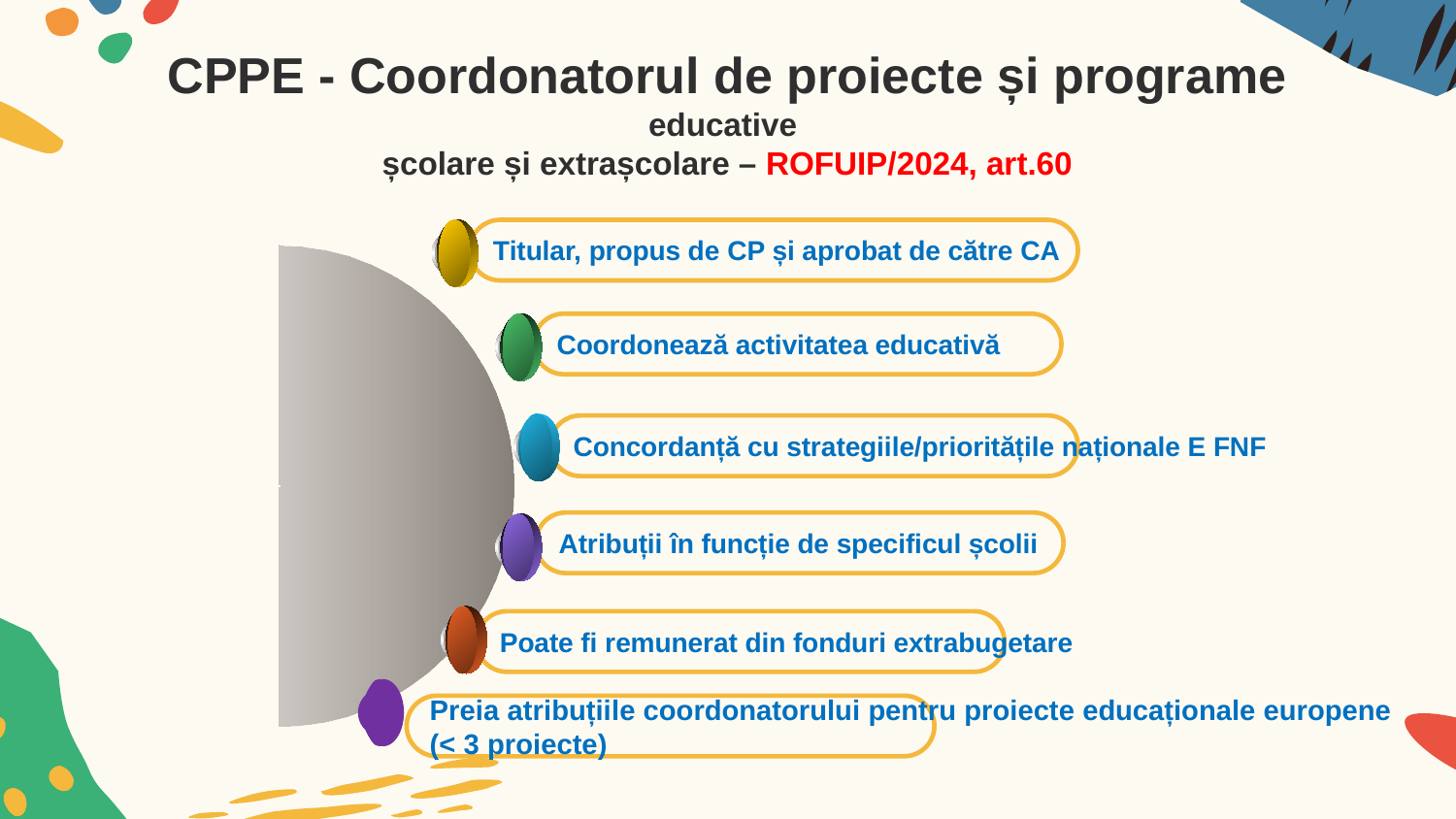

CPPE - Coordonatorul de proiecte și programe educative
școlare și extrașcolare – ROFUIP/2024, art.60

Titular, propus de CP și aprobat de către CA

Coordonează activitatea educativă

Concordanță cu strategiile/prioritățile naționale E FNF
Atribuții în funcție de specificul școlii

Poate fi remunerat din fonduri extrabugetare

Preia atribuțiile coordonatorului pentru proiecte educaționale europene
(< 3 proiecte)